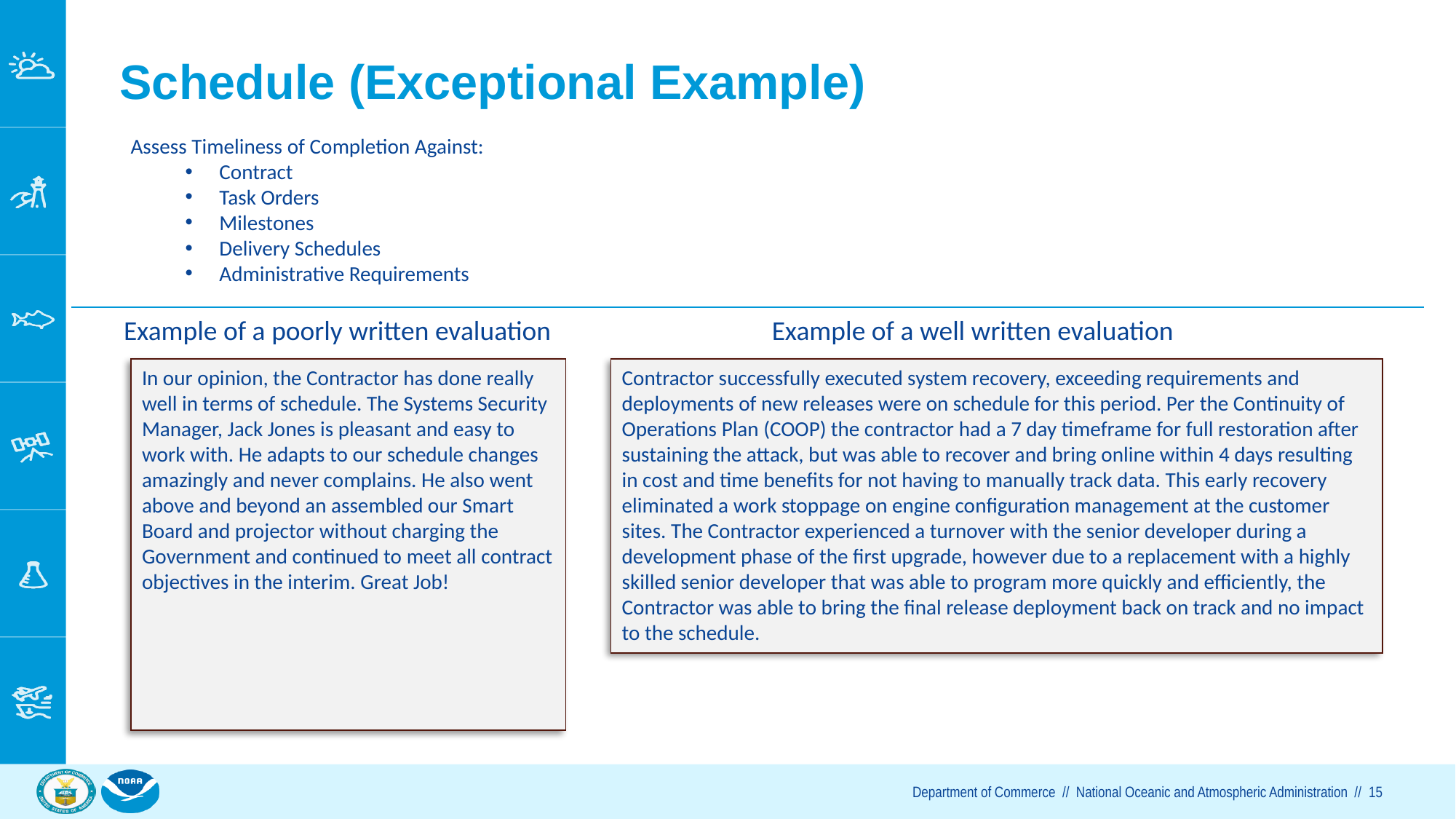

# Schedule (Exceptional Example)
Assess Timeliness of Completion Against:
Contract
Task Orders
Milestones
Delivery Schedules
Administrative Requirements
Example of a well written evaluation
Example of a poorly written evaluation
In our opinion, the Contractor has done really well in terms of schedule. The Systems Security Manager, Jack Jones is pleasant and easy to work with. He adapts to our schedule changes amazingly and never complains. He also went above and beyond an assembled our Smart Board and projector without charging the Government and continued to meet all contract objectives in the interim. Great Job!

Contractor successfully executed system recovery, exceeding requirements and deployments of new releases were on schedule for this period. Per the Continuity of Operations Plan (COOP) the contractor had a 7 day timeframe for full restoration after sustaining the attack, but was able to recover and bring online within 4 days resulting in cost and time benefits for not having to manually track data. This early recovery eliminated a work stoppage on engine configuration management at the customer sites. The Contractor experienced a turnover with the senior developer during a development phase of the first upgrade, however due to a replacement with a highly skilled senior developer that was able to program more quickly and efficiently, the Contractor was able to bring the final release deployment back on track and no impact to the schedule.